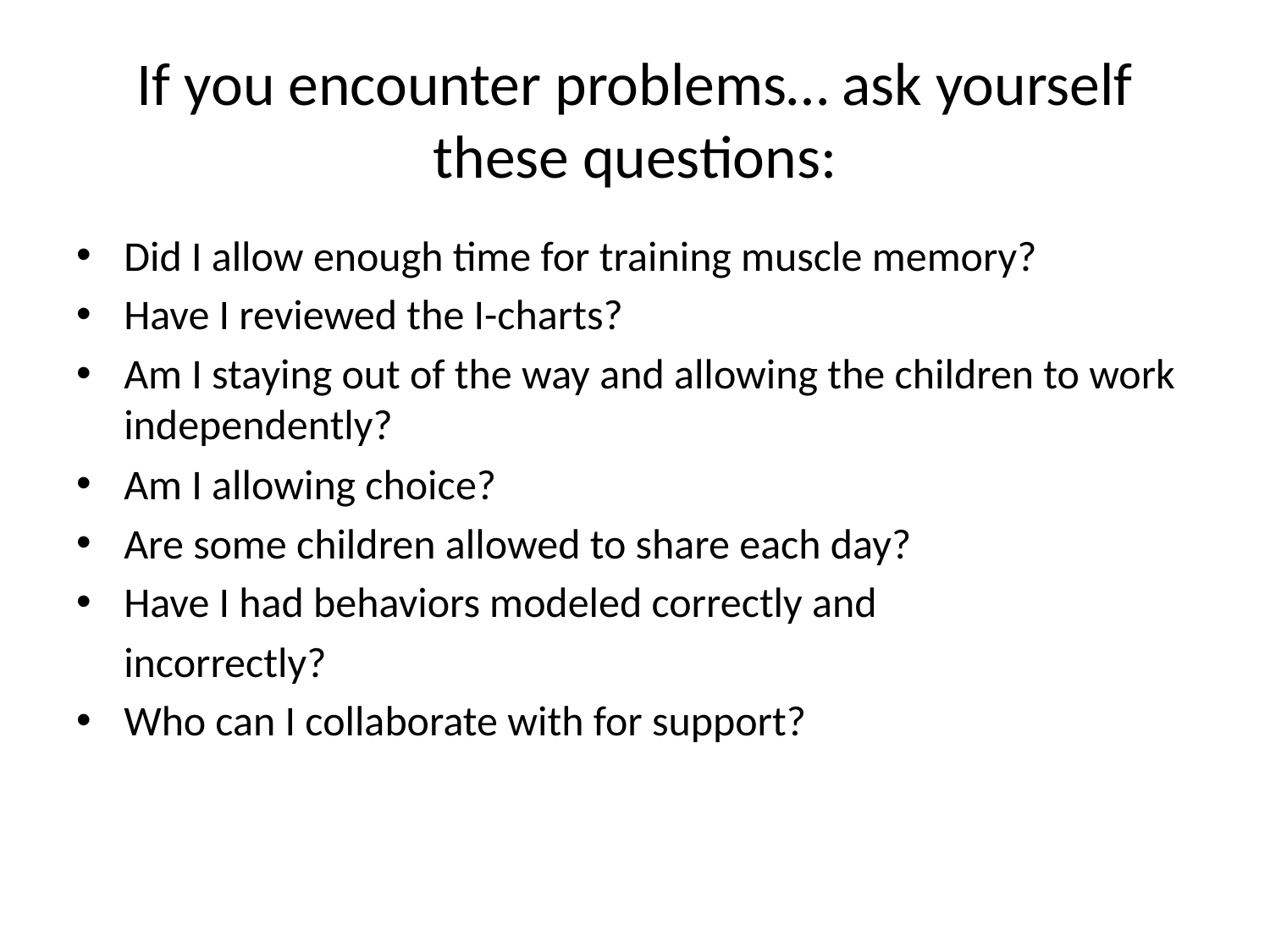

# If you encounter problems… ask yourself these questions:
Did I allow enough time for training muscle memory?
Have I reviewed the I-charts?
Am I staying out of the way and allowing the children to work independently?
Am I allowing choice?
Are some children allowed to share each day?
Have I had behaviors modeled correctly and
     incorrectly?
Who can I collaborate with for support?